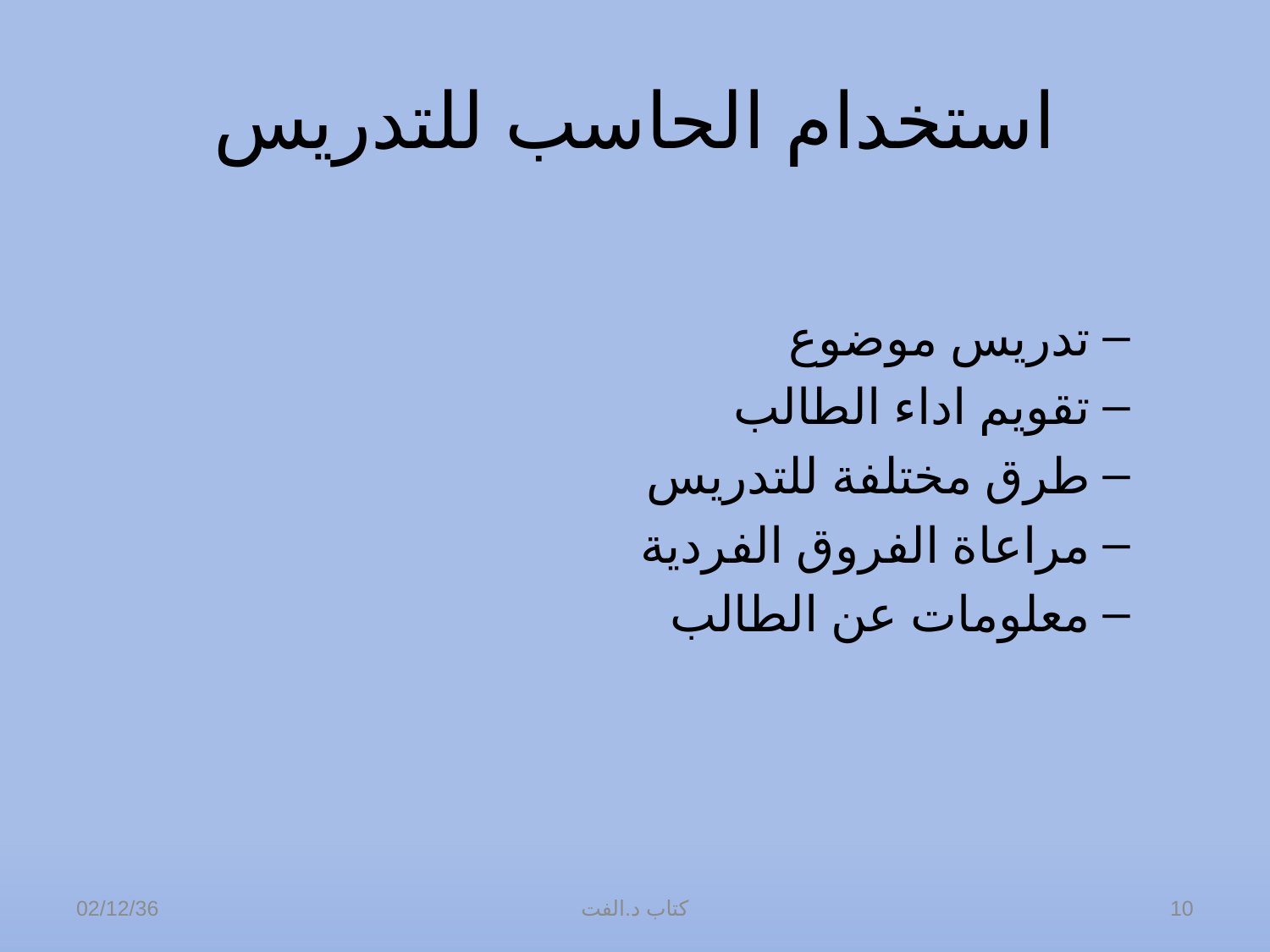

# استخدام الحاسب للتدريس

تدريس موضوع
تقويم اداء الطالب
طرق مختلفة للتدريس
مراعاة الفروق الفردية
معلومات عن الطالب
02/12/36
كتاب د.الفت
10